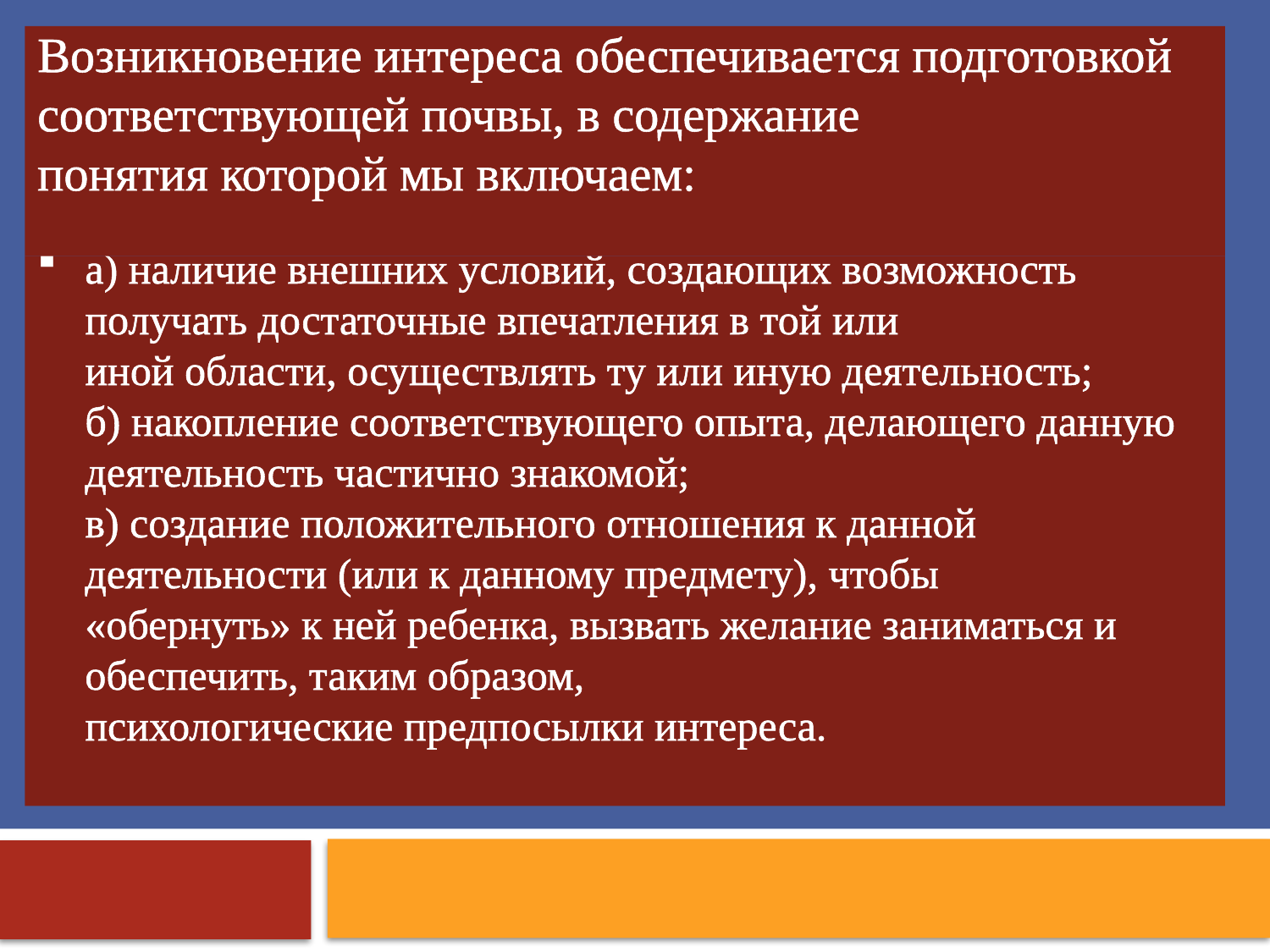

Возникновение интереса обеспечивается подготовкой соответствующей почвы, в содержание
понятия которой мы включаем:
# а) наличие внешних условий, создающих возможность получать достаточные впечатления в той или иной области, осуществлять ту или иную деятельность; б) накопление соответствующего опыта, делающего данную деятельность частично знакомой; в) создание положительного отношения к данной деятельности (или к данному предмету), чтобы «обернуть» к ней ребенка, вызвать желание заниматься и обеспечить, таким образом, психологические предпосылки интереса.